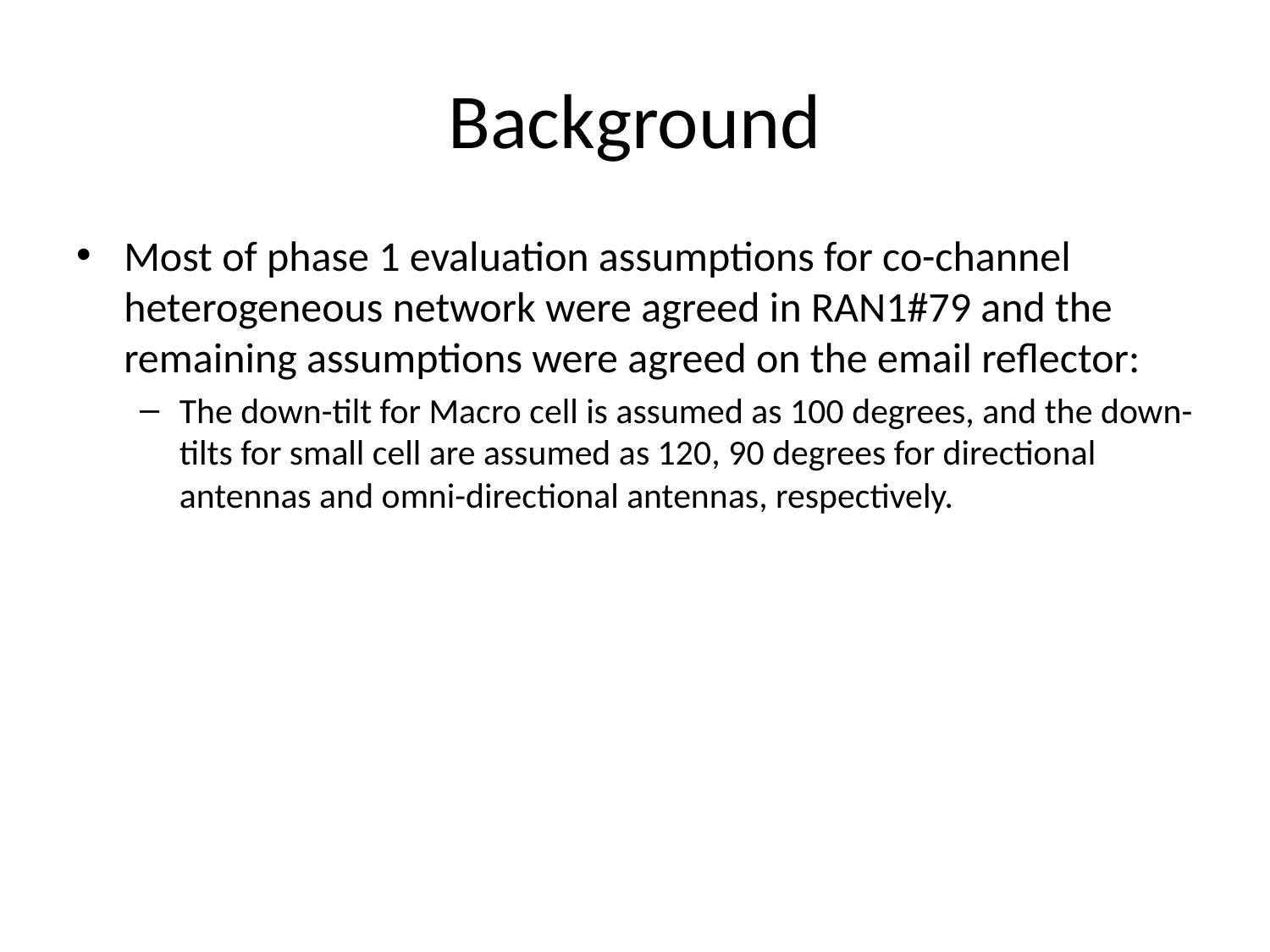

# Background
Most of phase 1 evaluation assumptions for co-channel heterogeneous network were agreed in RAN1#79 and the remaining assumptions were agreed on the email reflector:
The down-tilt for Macro cell is assumed as 100 degrees, and the down-tilts for small cell are assumed as 120, 90 degrees for directional antennas and omni-directional antennas, respectively.